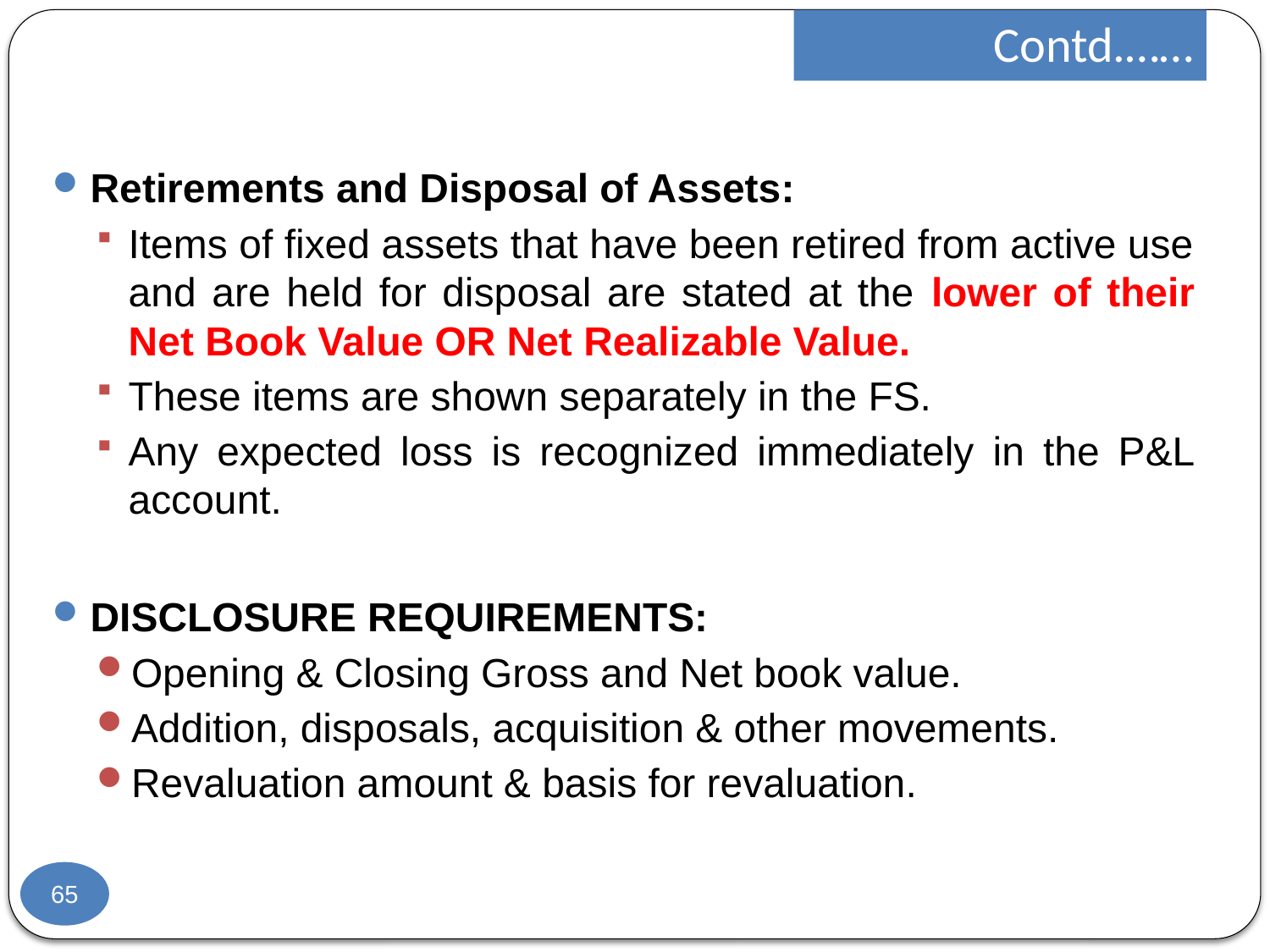

Contd.……
Retirements and Disposal of Assets:
Items of fixed assets that have been retired from active use and are held for disposal are stated at the lower of their Net Book Value OR Net Realizable Value.
These items are shown separately in the FS.
Any expected loss is recognized immediately in the P&L account.

DISCLOSURE REQUIREMENTS:
Opening & Closing Gross and Net book value.
Addition, disposals, acquisition & other movements.
Revaluation amount & basis for revaluation.
65